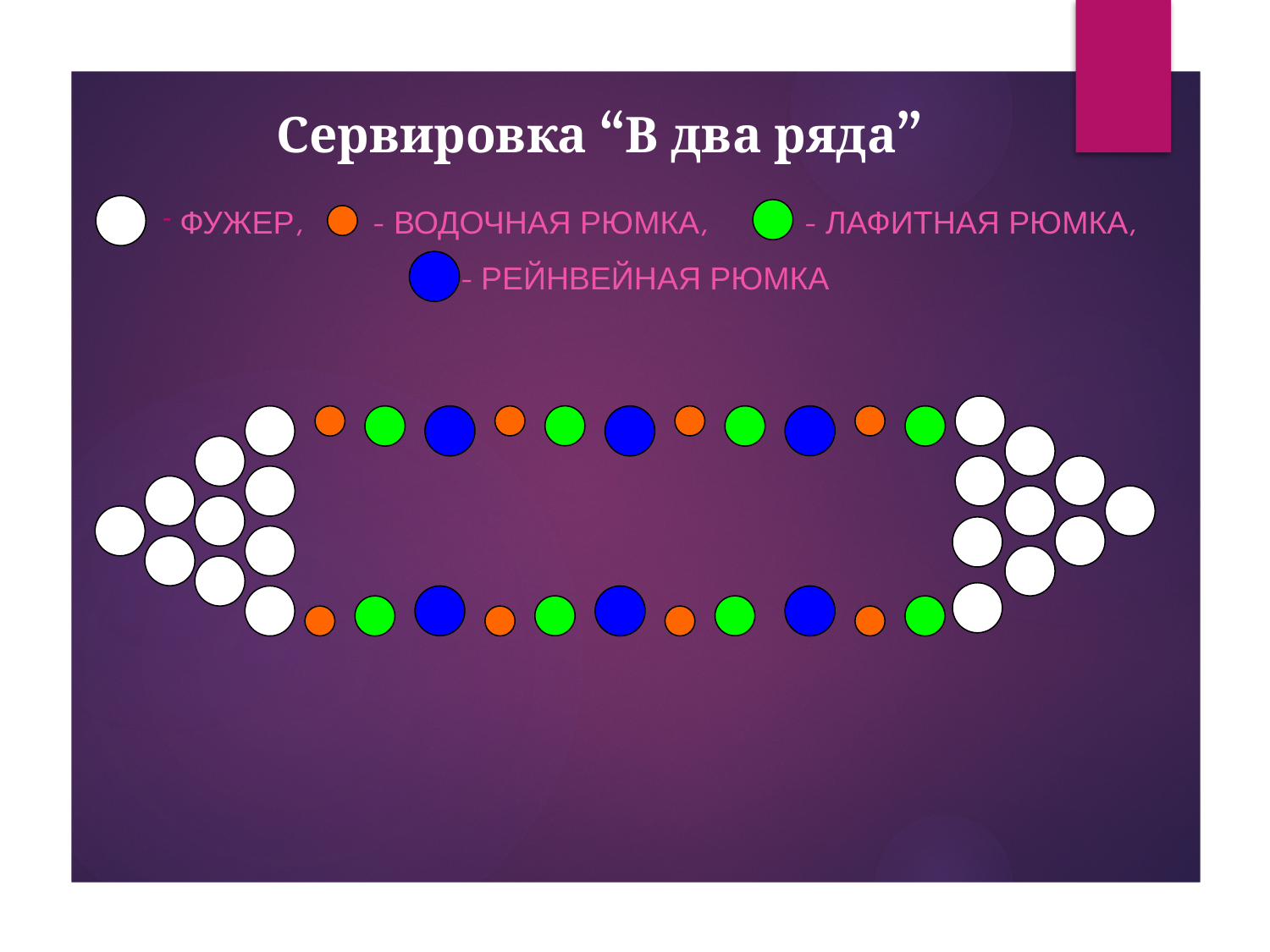

# Сервировка “В два ряда”

 фужер,        - водочная рюмка,           - лафитная рюмка,
- рейнвейная рюмка